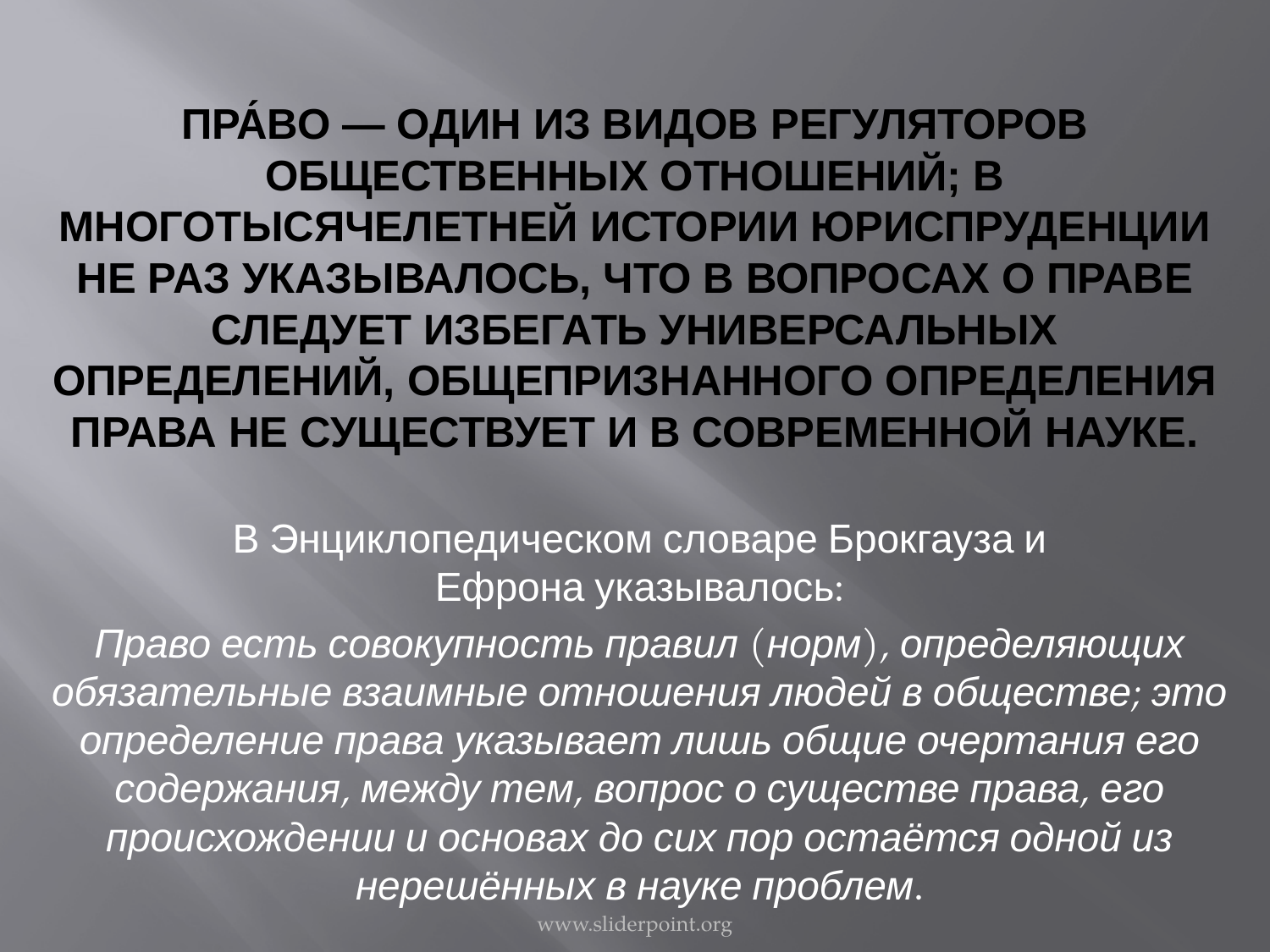

# Пра́во — один из видов регуляторов общественных отношений; в многотысячелетней истории юриспруденции не раз указывалось, что в вопросах о праве следует избегать универсальных определений, общепризнанного определения права не существует и в современной науке.
В Энциклопедическом словаре Брокгауза и Ефрона указывалось:
Право есть совокупность правил (норм), определяющих обязательные взаимные отношения людей в обществе; это определение права указывает лишь общие очертания его содержания, между тем, вопрос о существе права, его происхождении и основах до сих пор остаётся одной из нерешённых в науке проблем.
www.sliderpoint.org